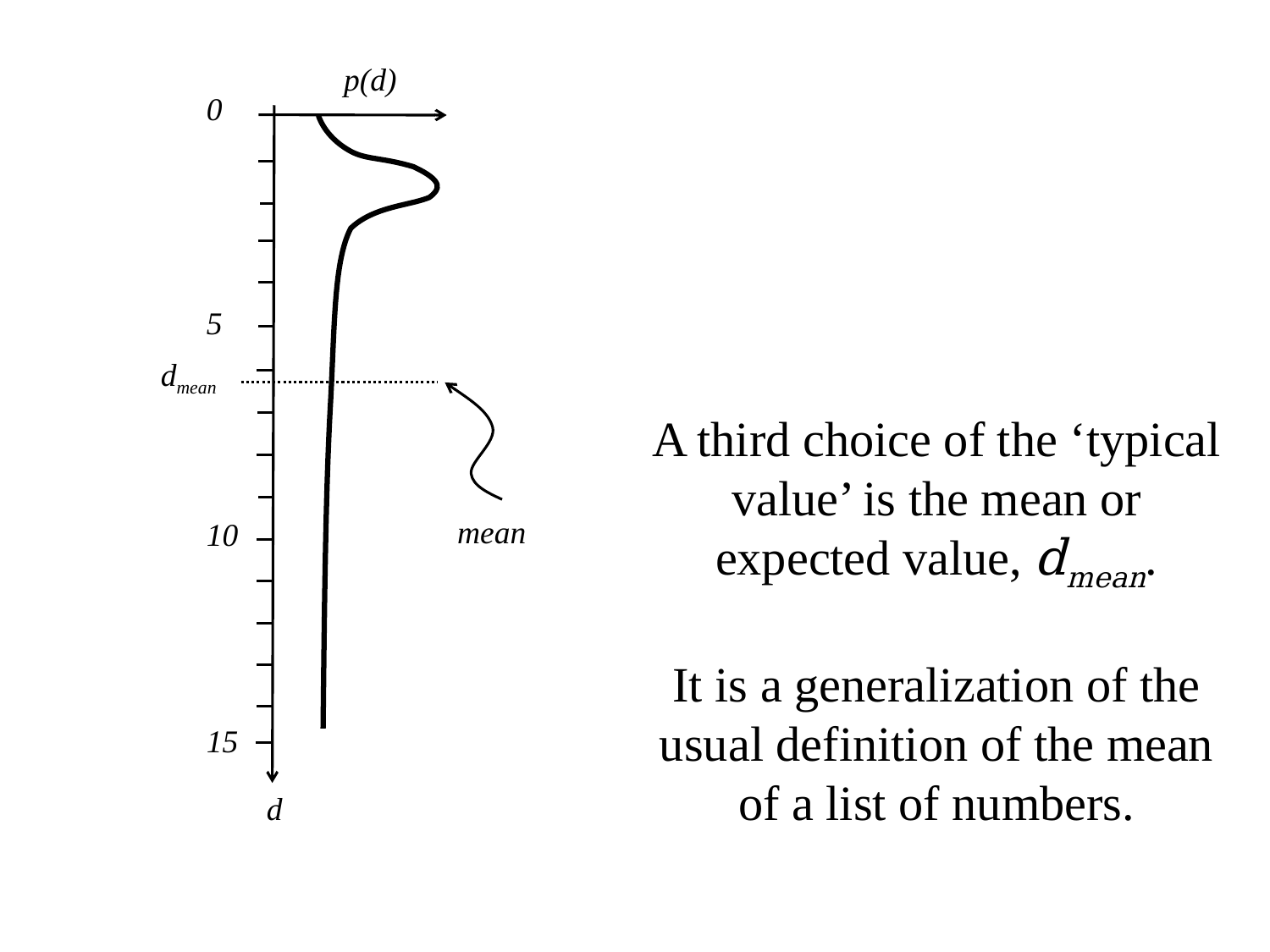

p(d)
0

5
dmean

mean
10
15
d
A third choice of the ‘typical value’ is the mean or expected value, dmean.

It is a generalization of the usual definition of the mean of a list of numbers.